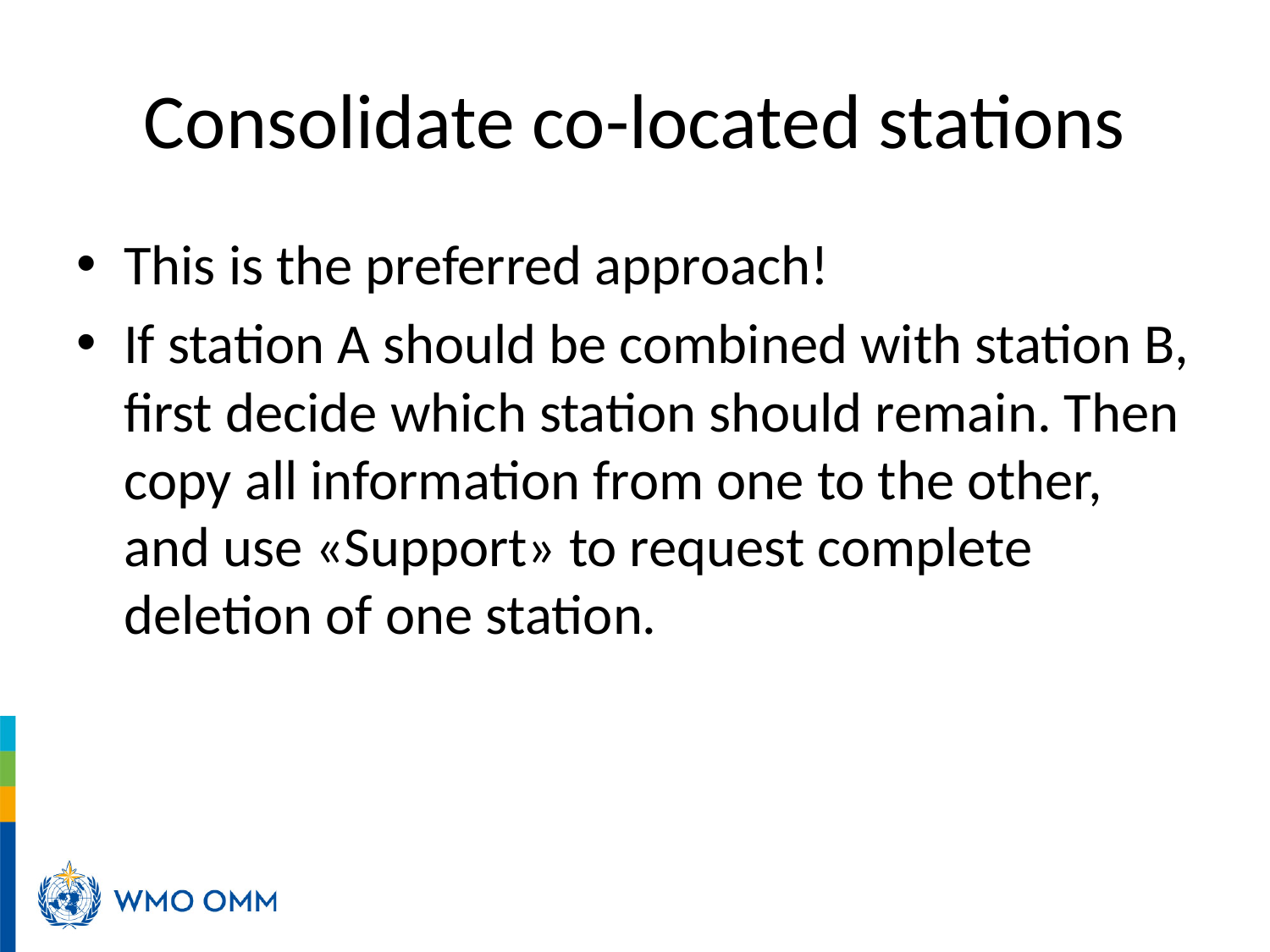

# Consolidate co-located stations
This is the preferred approach!
If station A should be combined with station B, first decide which station should remain. Then copy all information from one to the other, and use «Support» to request complete deletion of one station.